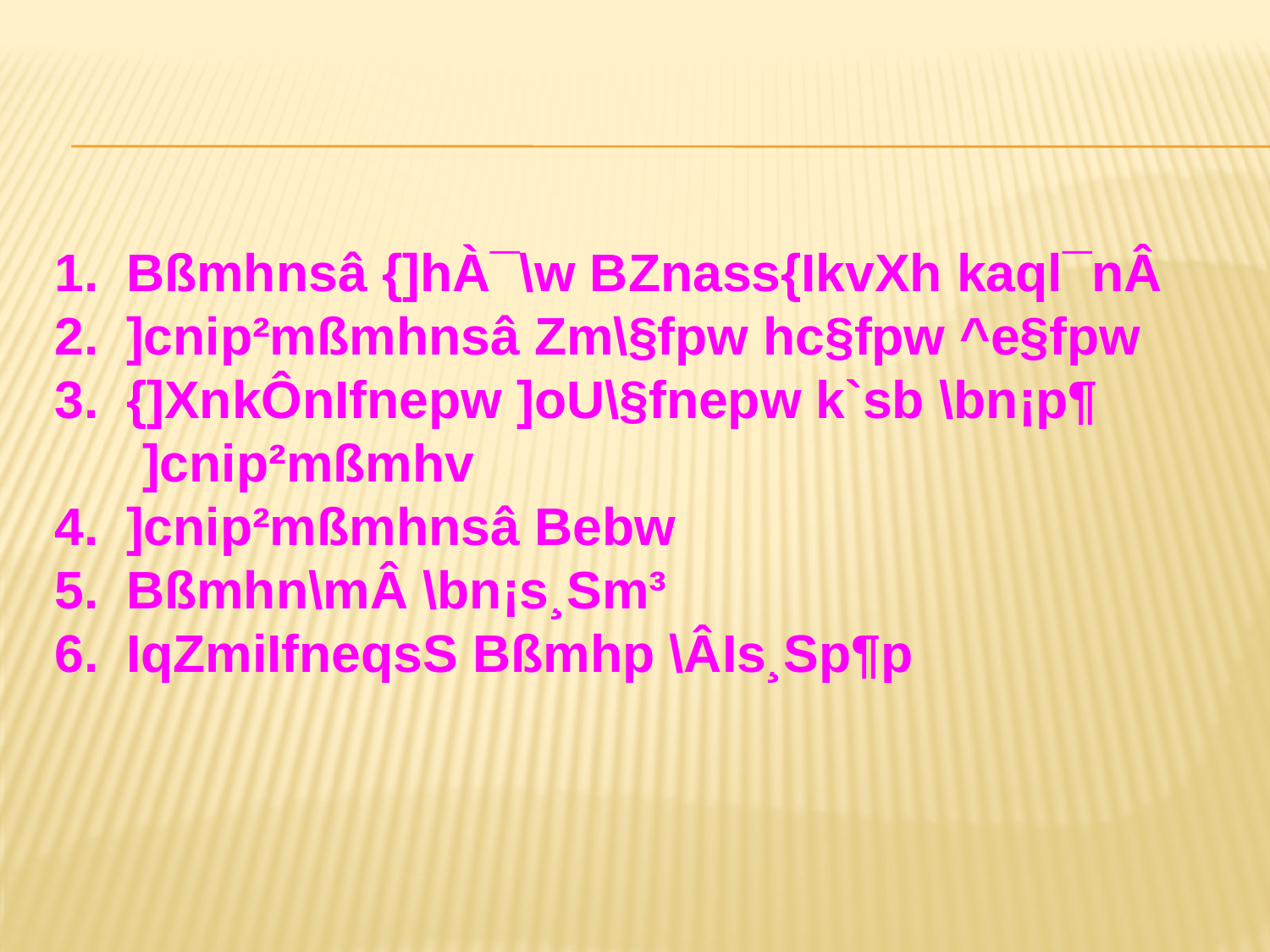

Bßmhnsâ {]hÀ¯\w BZnass{IkvXh kaql¯nÂ
]cnip²mßmhnsâ Zm\§fpw hc§fpw ^e§fpw
{]XnkÔnIfnepw ]oU\§fnepw k`sb \bn¡p¶
      ]cnip²mßmhv
]cnip²mßmhnsâ Bebw
Bßmhn\mÂ \bn¡s¸Sm³
IqZmiIfneqsS Bßmhp \ÂIs¸Sp¶p